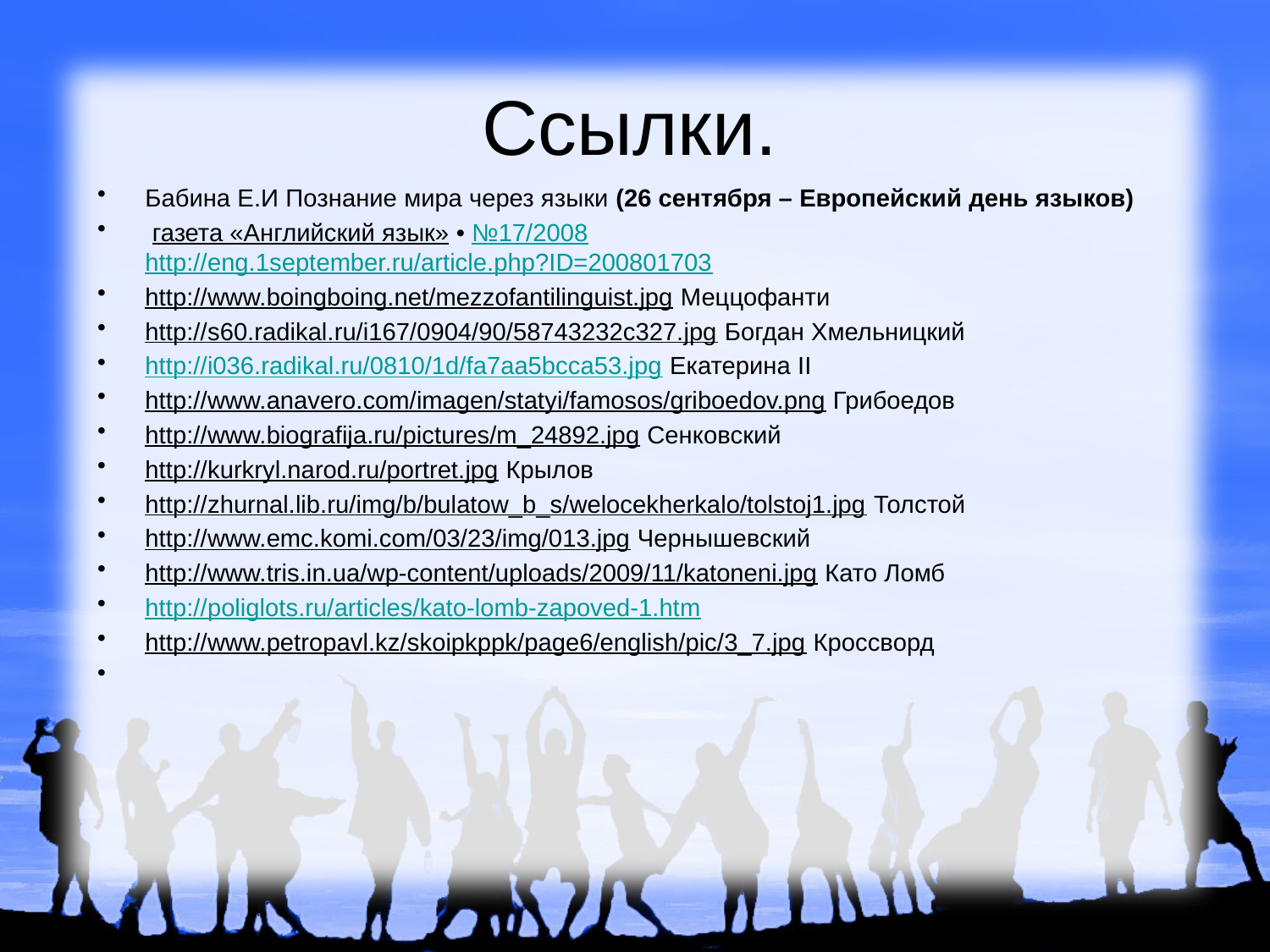

# Ссылки.
Бабина Е.И Познание мира через языки (26 сентября – Европейский день языков)
 газета «Английский язык» • №17/2008   http://eng.1september.ru/article.php?ID=200801703
http://www.boingboing.net/mezzofantilinguist.jpg Меццофанти
http://s60.radikal.ru/i167/0904/90/58743232c327.jpg Богдан Хмельницкий
http://i036.radikal.ru/0810/1d/fa7aa5bcca53.jpg Екатерина II
http://www.anavero.com/imagen/statyi/famosos/griboedov.png Грибоедов
http://www.biografija.ru/pictures/m_24892.jpg Сенковский
http://kurkryl.narod.ru/portret.jpg Крылов
http://zhurnal.lib.ru/img/b/bulatow_b_s/welocekherkalo/tolstoj1.jpg Толстой
http://www.emc.komi.com/03/23/img/013.jpg Чернышевский
http://www.tris.in.ua/wp-content/uploads/2009/11/katoneni.jpg Като Ломб
http://poliglots.ru/articles/kato-lomb-zapoved-1.htm
http://www.petropavl.kz/skoipkppk/page6/english/pic/3_7.jpg Кроссворд